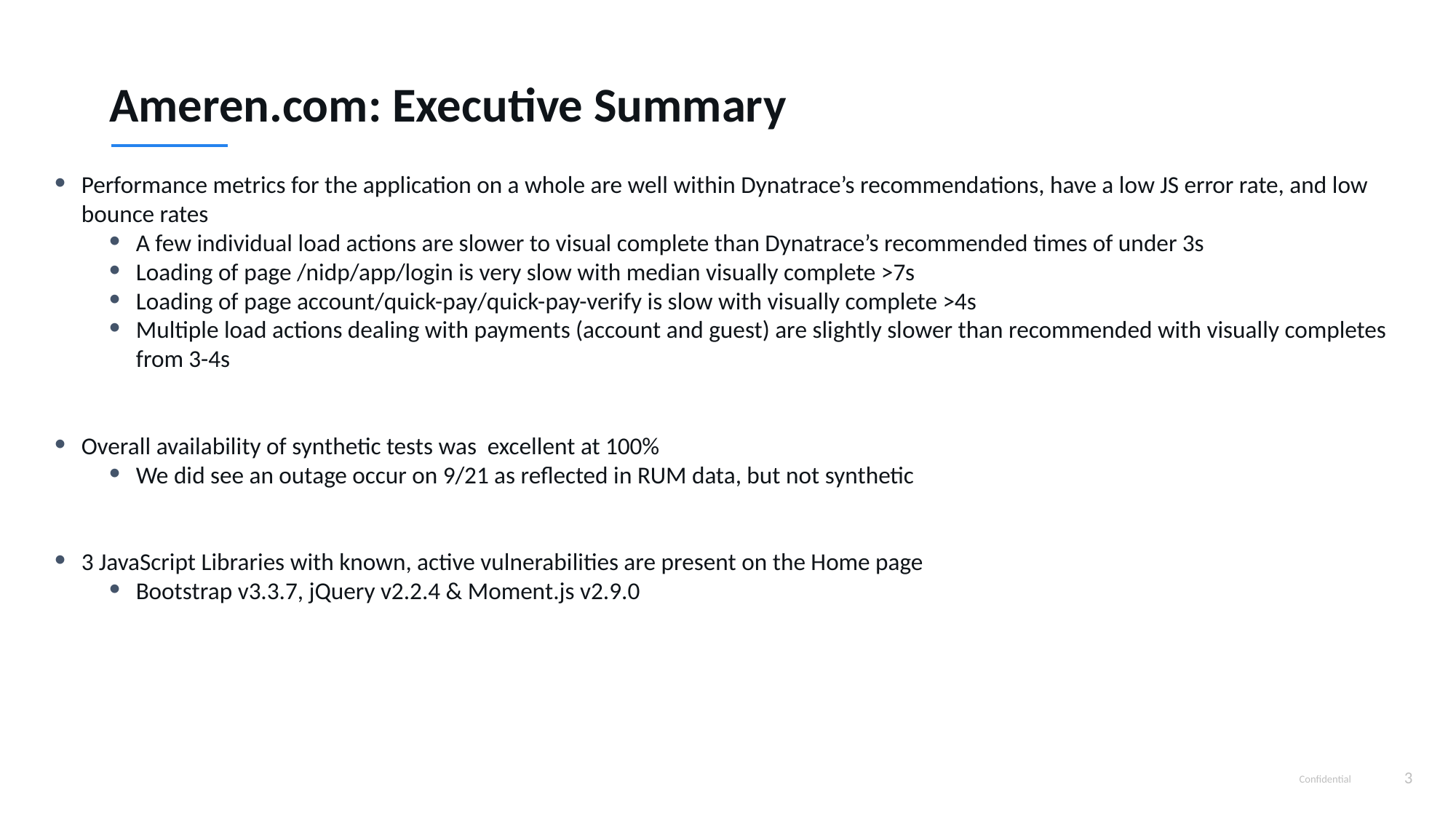

Ameren.com: Executive Summary
Performance metrics for the application on a whole are well within Dynatrace’s recommendations, have a low JS error rate, and low bounce rates
A few individual load actions are slower to visual complete than Dynatrace’s recommended times of under 3s
Loading of page /nidp/app/login is very slow with median visually complete >7s
Loading of page account/quick-pay/quick-pay-verify is slow with visually complete >4s
Multiple load actions dealing with payments (account and guest) are slightly slower than recommended with visually completes from 3-4s

Overall availability of synthetic tests was  excellent at 100%
We did see an outage occur on 9/21 as reflected in RUM data, but not synthetic

3 JavaScript Libraries with known, active vulnerabilities are present on the Home page
Bootstrap v3.3.7, jQuery v2.2.4 & Moment.js v2.9.0